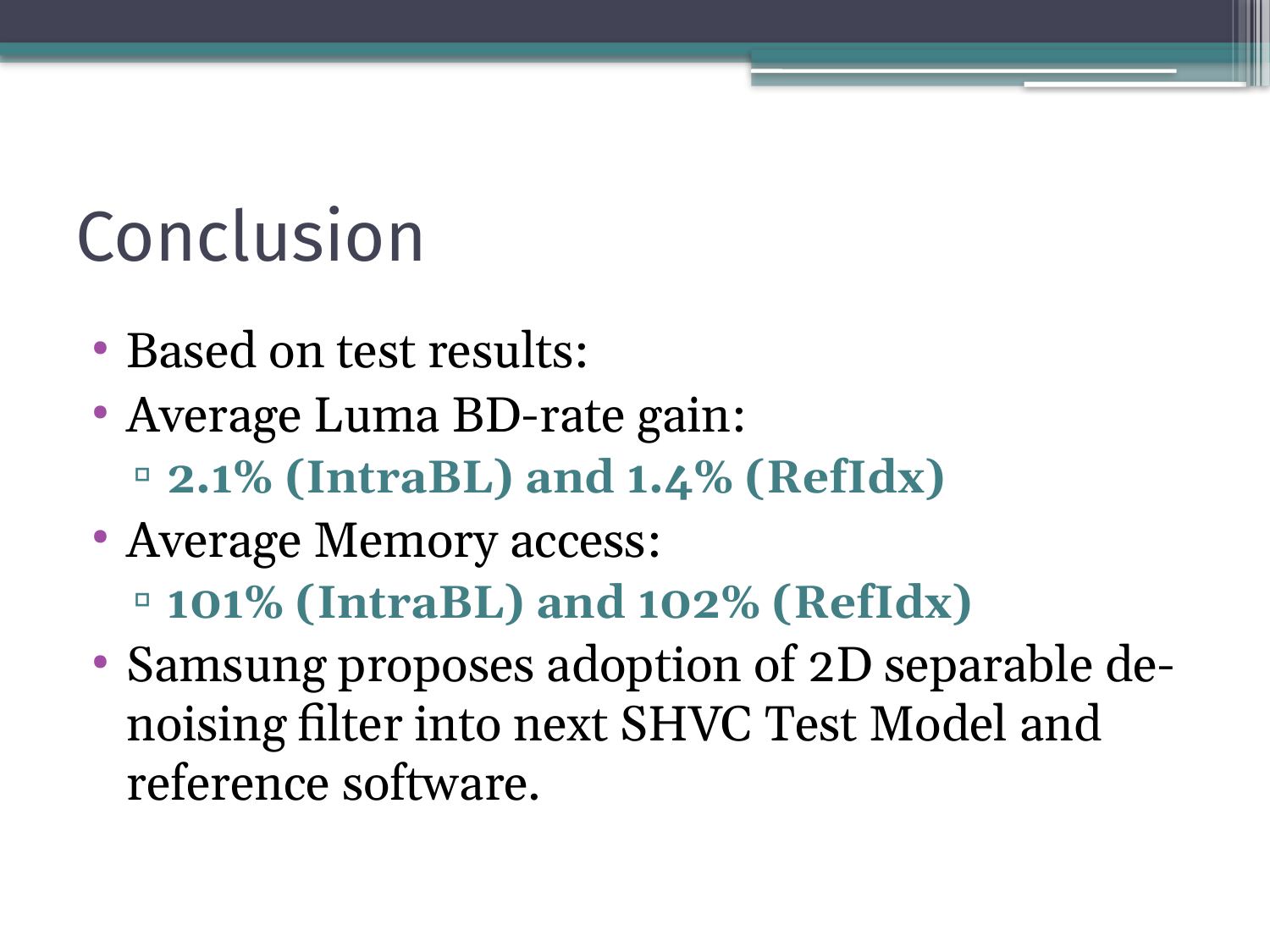

# Conclusion
Based on test results:
Average Luma BD-rate gain:
2.1% (IntraBL) and 1.4% (RefIdx)
Average Memory access:
101% (IntraBL) and 102% (RefIdx)
Samsung proposes adoption of 2D separable de-noising filter into next SHVC Test Model and reference software.